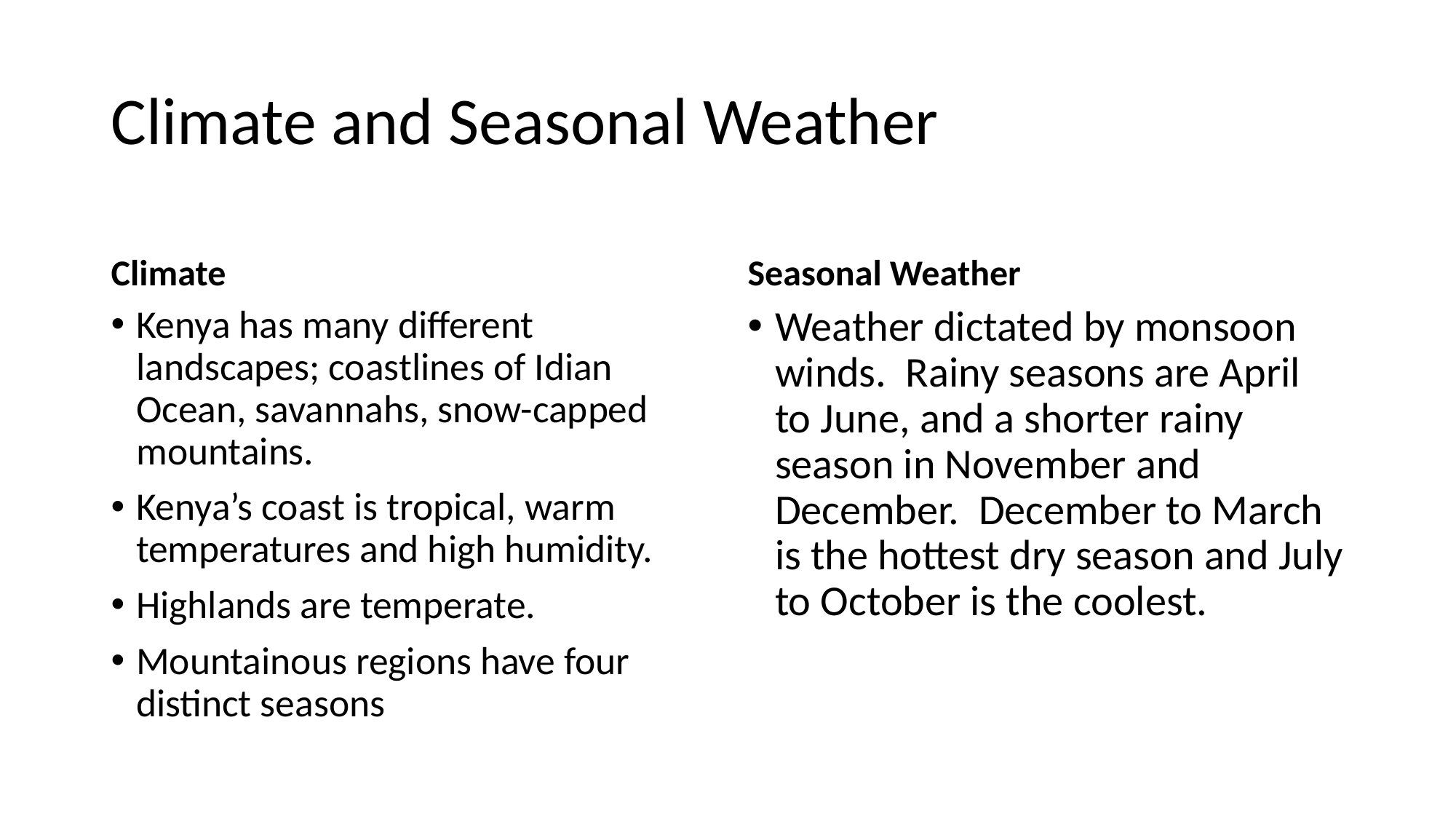

# Climate and Seasonal Weather
Climate
Seasonal Weather
Kenya has many different landscapes; coastlines of Idian Ocean, savannahs, snow-capped mountains.
Kenya’s coast is tropical, warm temperatures and high humidity.
Highlands are temperate.
Mountainous regions have four distinct seasons
Weather dictated by monsoon winds.  Rainy seasons are April to June, and a shorter rainy season in November and December.  December to March is the hottest dry season and July to October is the coolest.